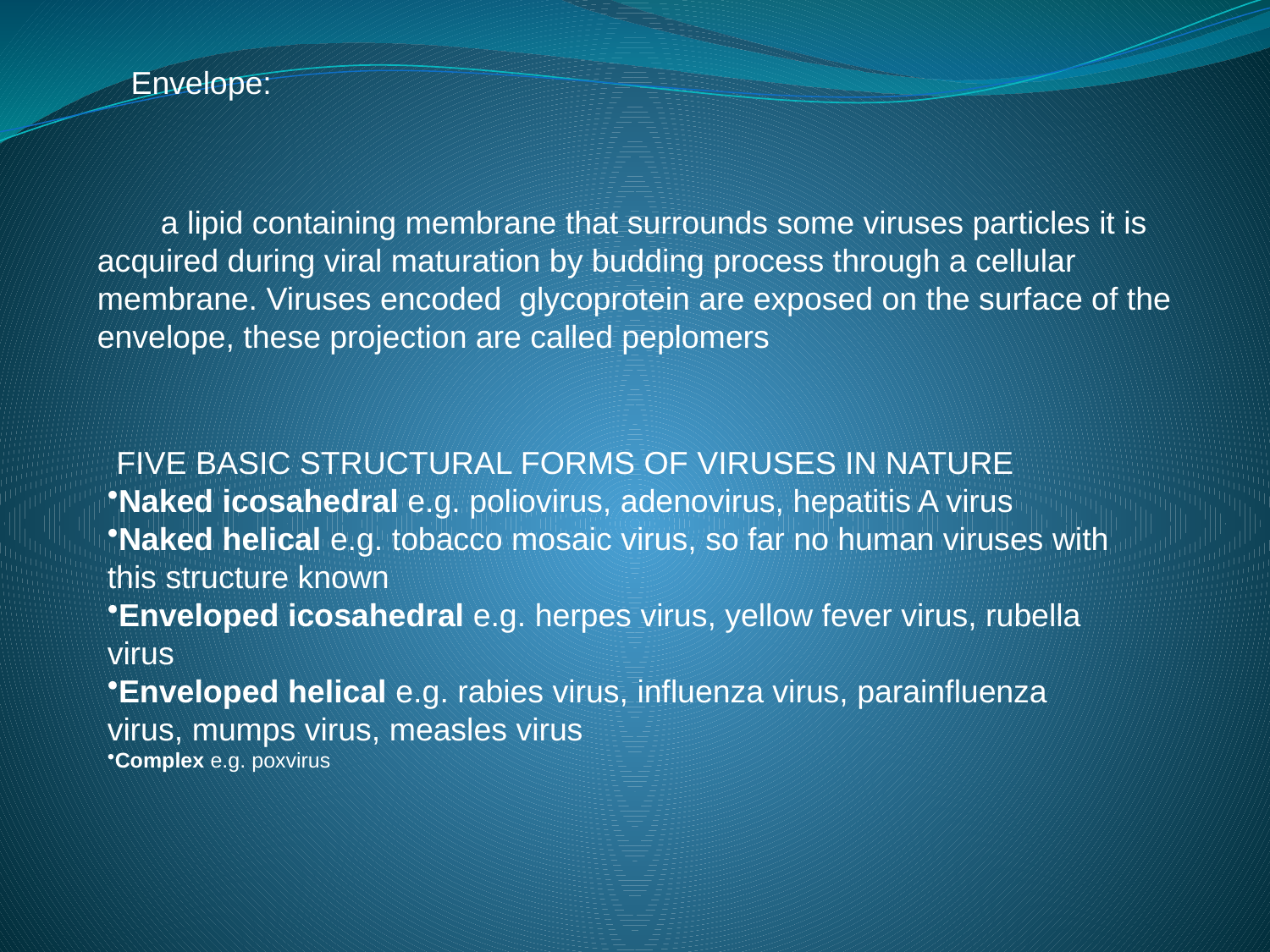

Envelope:

a lipid containing membrane that surrounds some viruses particles it is acquired during viral maturation by budding process through a cellular membrane. Viruses encoded  glycoprotein are exposed on the surface of the envelope, these projection are called peplomers

FIVE BASIC STRUCTURAL FORMS OF VIRUSES IN NATURE
Naked icosahedral e.g. poliovirus, adenovirus, hepatitis A virus
Naked helical e.g. tobacco mosaic virus, so far no human viruses with this structure known
Enveloped icosahedral e.g. herpes virus, yellow fever virus, rubella virus
Enveloped helical e.g. rabies virus, influenza virus, parainfluenza virus, mumps virus, measles virus
Complex e.g. poxvirus